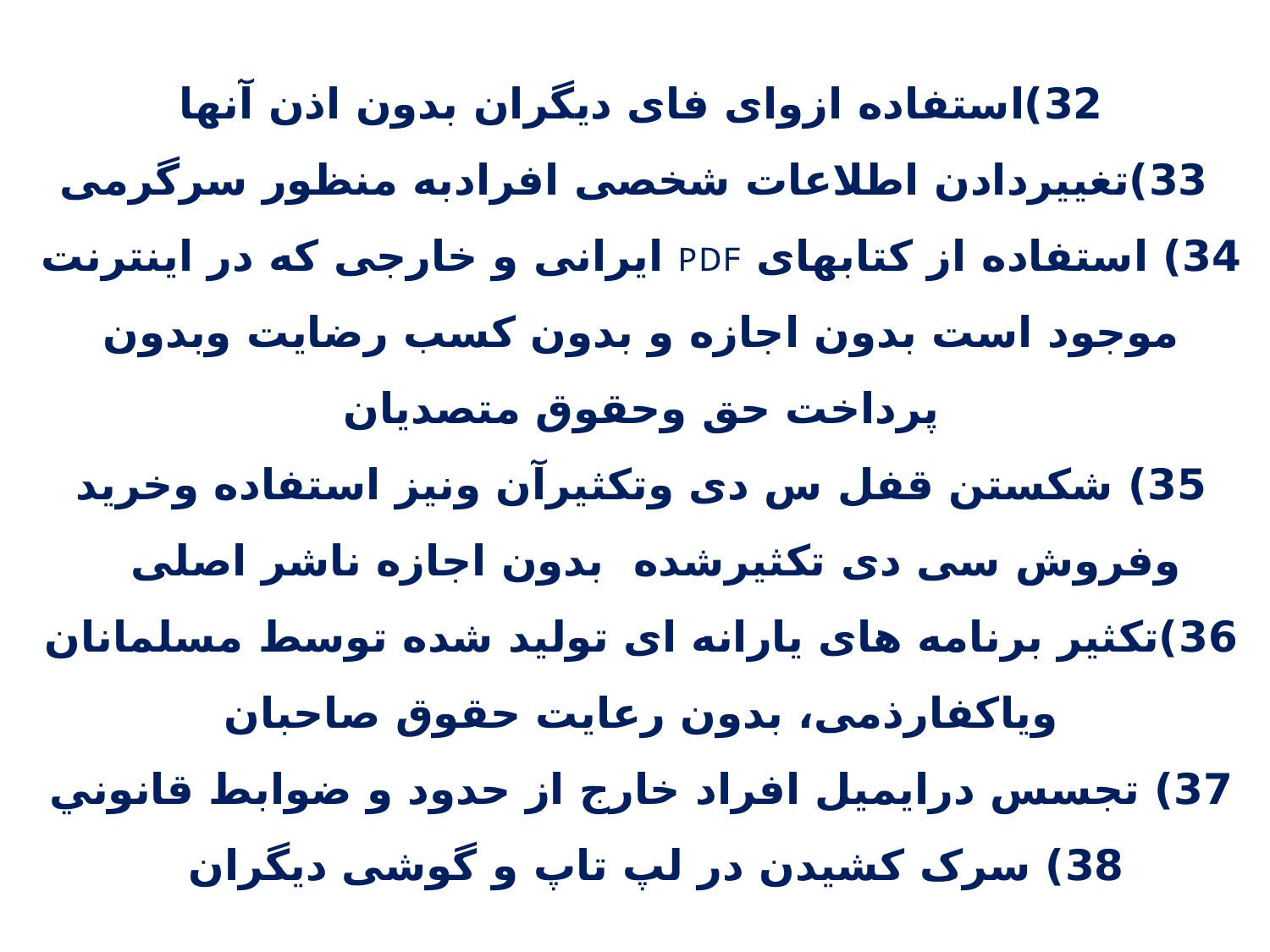

32)استفاده ازوای فای دیگران بدون اذن آنها
 33)تغییردادن اطلاعات شخصی افرادبه منظور سرگرمی
34) استفاده از کتاب­های PDF ایرانی و خارجی که در اینترنت موجود است بدون اجازه و بدون کسب رضایت وبدون پرداخت حق وحقوق متصدیان
35) شکستن قفل س دی وتکثیرآن ونیز استفاده وخرید وفروش سی دی تکثیرشده  بدون اجازه ناشر اصلی
36)تکثیر برنامه های یارانه ای تولید شده توسط مسلمانان ویاکفارذمی، بدون رعایت حقوق صاحبان
37) تجسس درایمیل افراد خارج از حدود و ضوابط قانوني
38) سرک کشیدن در لپ تاپ و گوشی دیگران